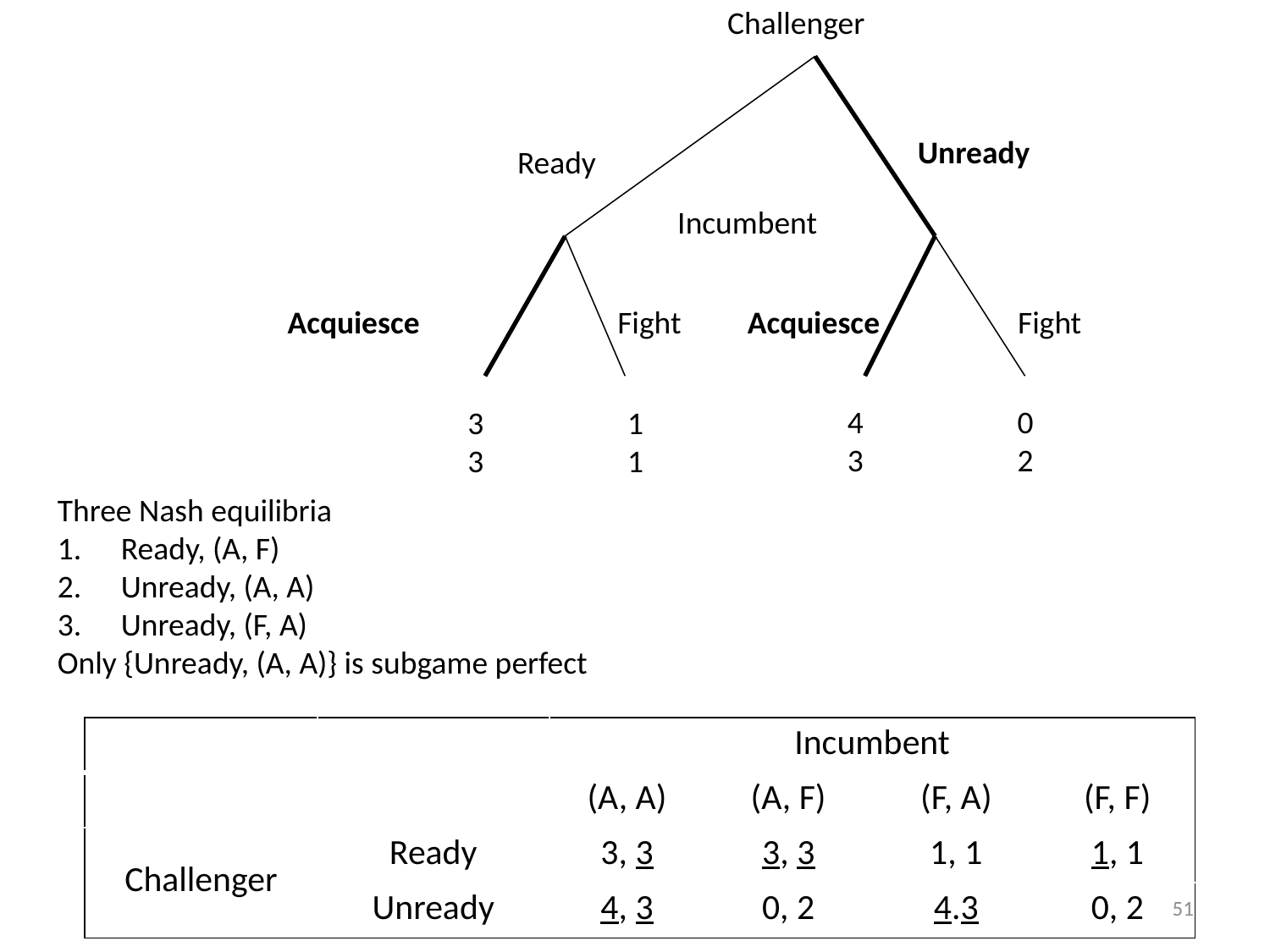

Challenger

Unready
Ready
Incumbent

Acquiesce
Fight
Acquiesce
Fight
43
0
2
3
3
11

Three Nash equilibria
Ready, (A, F)
Unready, (A, A)
Unready, (F, A)
Only {Unready, (A, A)} is subgame perfect

|  |  | Incumbent |  |  |  |
| --- | --- | --- | --- | --- | --- |
|  |  | (A, A) | (A, F) | (F, A) | (F, F) |
| Challenger | Ready | 3, 3 | 3, 3 | 1, 1 | 1, 1 |
|  | Unready | 4, 3 | 0, 2 | 4.3 | 0, 2 |
51